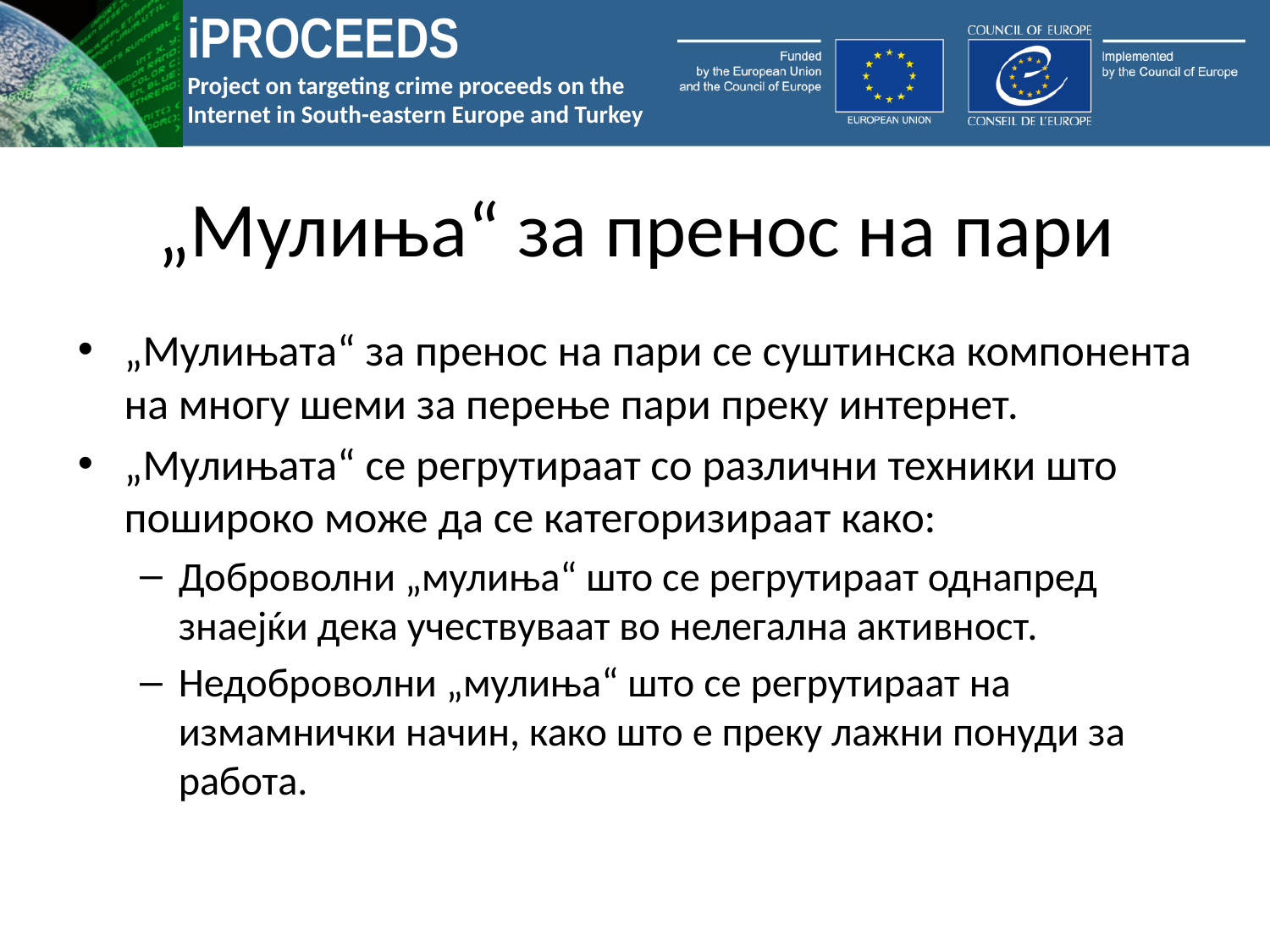

# „Мулиња“ за пренос на пари
„Мулињата“ за пренос на пари се суштинска компонента на многу шеми за перење пари преку интернет.
„Мулињата“ се регрутираат со различни техники што пошироко може да се категоризираат како:
Доброволни „мулиња“ што се регрутираат однапред знаејќи дека учествуваат во нелегална активност.
Недоброволни „мулиња“ што се регрутираат на измамнички начин, како што е преку лажни понуди за работа.